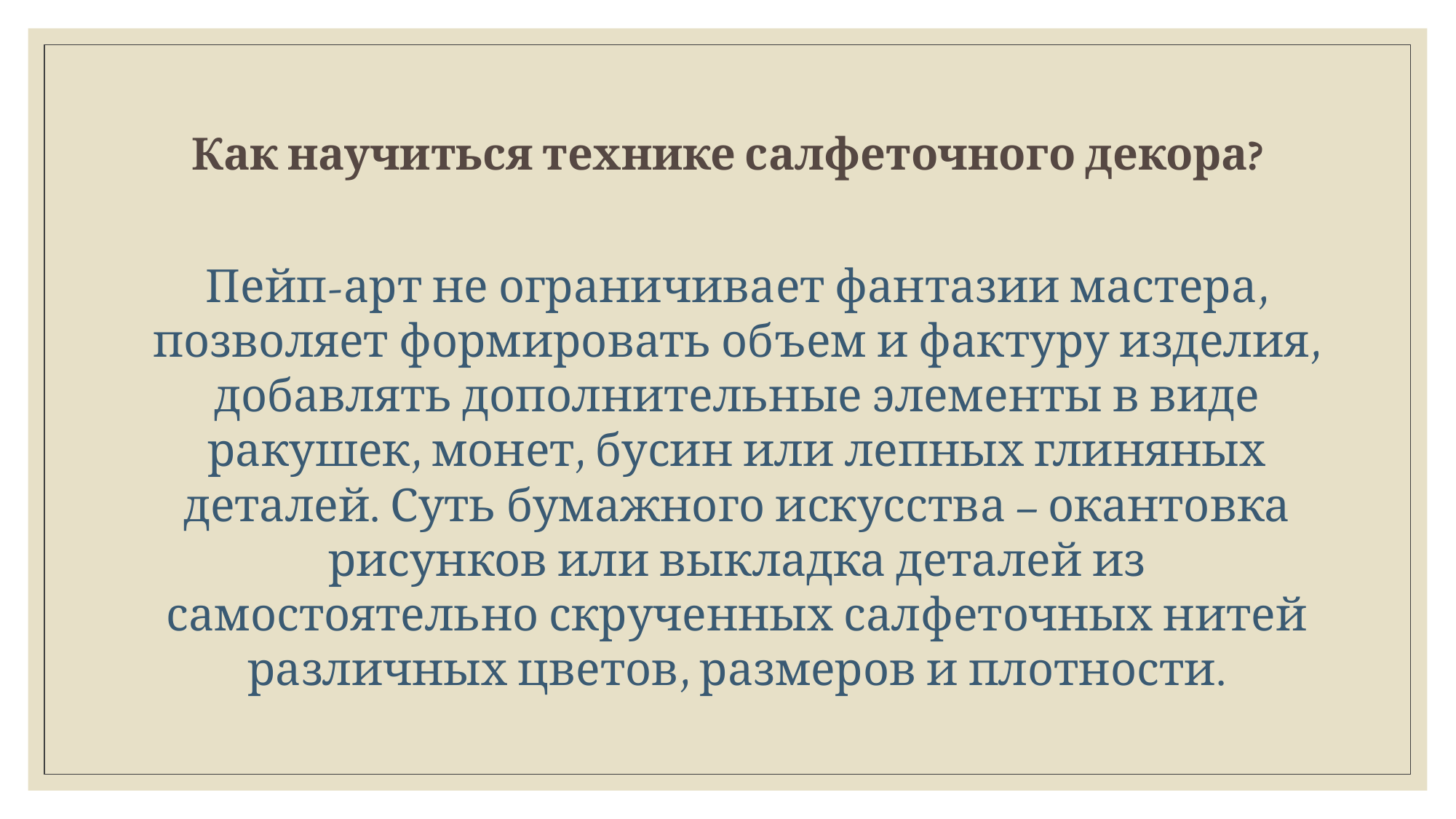

# Как научиться технике салфеточного декора?
Пейп-арт не ограничивает фантазии мастера, позволяет формировать объем и фактуру изделия, добавлять дополнительные элементы в виде ракушек, монет, бусин или лепных глиняных деталей. Суть бумажного искусства – окантовка рисунков или выкладка деталей из самостоятельно скрученных салфеточных нитей различных цветов, размеров и плотности.